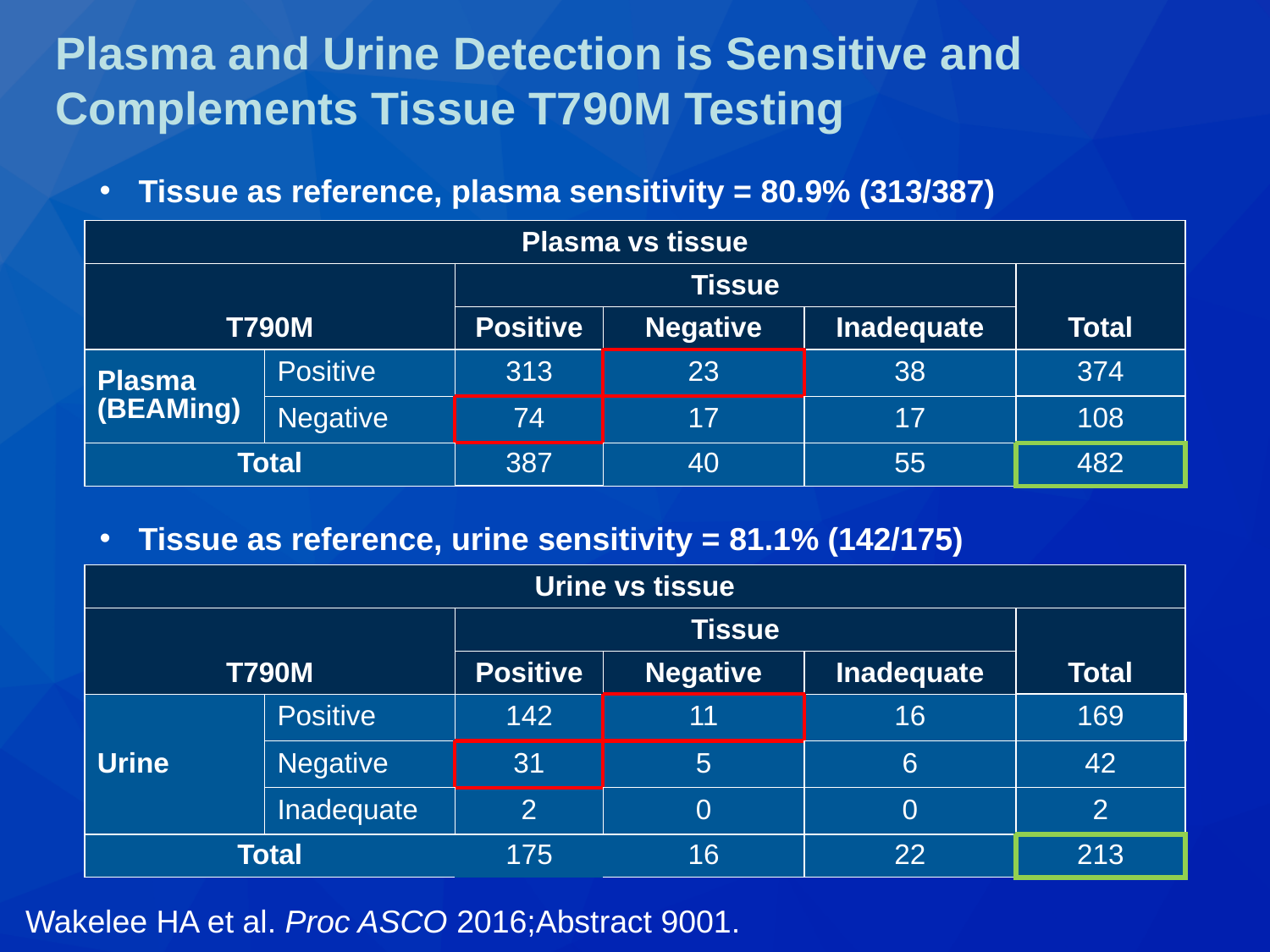

# Plasma and Urine Detection is Sensitive and Complements Tissue T790M Testing
 Tissue as reference, plasma sensitivity = 80.9% (313/387)
| Plasma vs tissue |  |  |  |  |  |
| --- | --- | --- | --- | --- | --- |
| T790M |  | Tissue |  |  | Total |
|  |  | Positive | Negative | Inadequate |  |
| Plasma (BEAMing) | Positive | 313 | 23 | 38 | 374 |
|  | Negative | 74 | 17 | 17 | 108 |
| Total |  | 387 | 40 | 55 | 482 |
 Urine sensitivity = 81.1% (142/175), with tissue as a reference
 Tissue as reference, urine sensitivity = 81.1% (142/175)
| Urine vs tissue |  |  |  |  |  |
| --- | --- | --- | --- | --- | --- |
| T790M |  | Tissue |  |  | Total |
|  |  | Positive | Negative | Inadequate |  |
| Urine | Positive | 142 | 11 | 16 | 169 |
|  | Negative | 31 | 5 | 6 | 42 |
|  | Inadequate | 2 | 0 | 0 | 2 |
| Total |  | 175 | 16 | 22 | 213 |
Wakelee HA et al. Proc ASCO 2016;Abstract 9001.